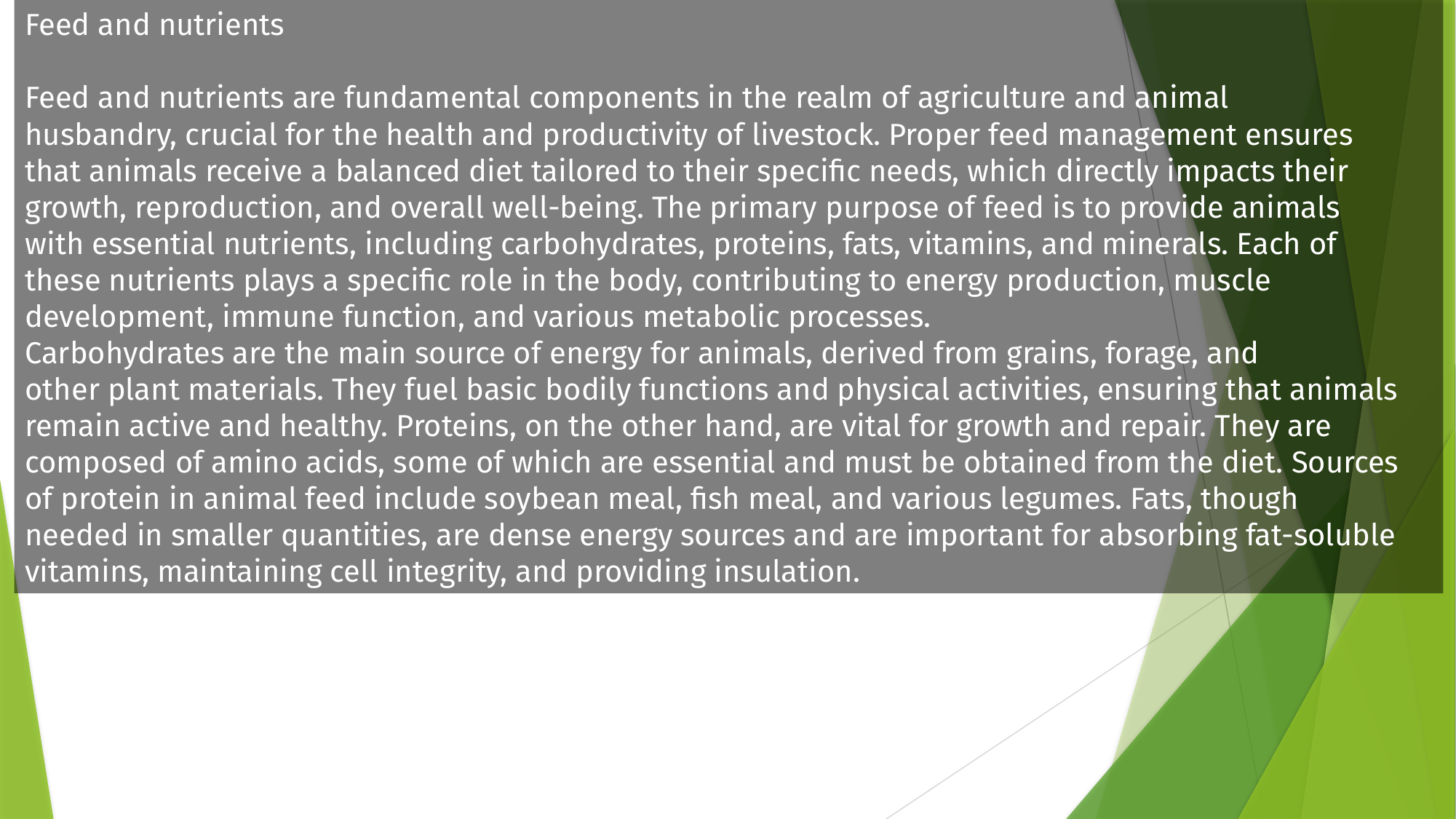

Feed and nutrients

Feed and nutrients are fundamental components in the realm of agriculture and animal
husbandry, crucial for the health and productivity of livestock. Proper feed management ensures
that animals receive a balanced diet tailored to their specific needs, which directly impacts their
growth, reproduction, and overall well-being. The primary purpose of feed is to provide animals
with essential nutrients, including carbohydrates, proteins, fats, vitamins, and minerals. Each of
these nutrients plays a specific role in the body, contributing to energy production, muscle
development, immune function, and various metabolic processes.
Carbohydrates are the main source of energy for animals, derived from grains, forage, and
other plant materials. They fuel basic bodily functions and physical activities, ensuring that animals
remain active and healthy. Proteins, on the other hand, are vital for growth and repair. They are
composed of amino acids, some of which are essential and must be obtained from the diet. Sources
of protein in animal feed include soybean meal, fish meal, and various legumes. Fats, though
needed in smaller quantities, are dense energy sources and are important for absorbing fat-soluble
vitamins, maintaining cell integrity, and providing insulation.